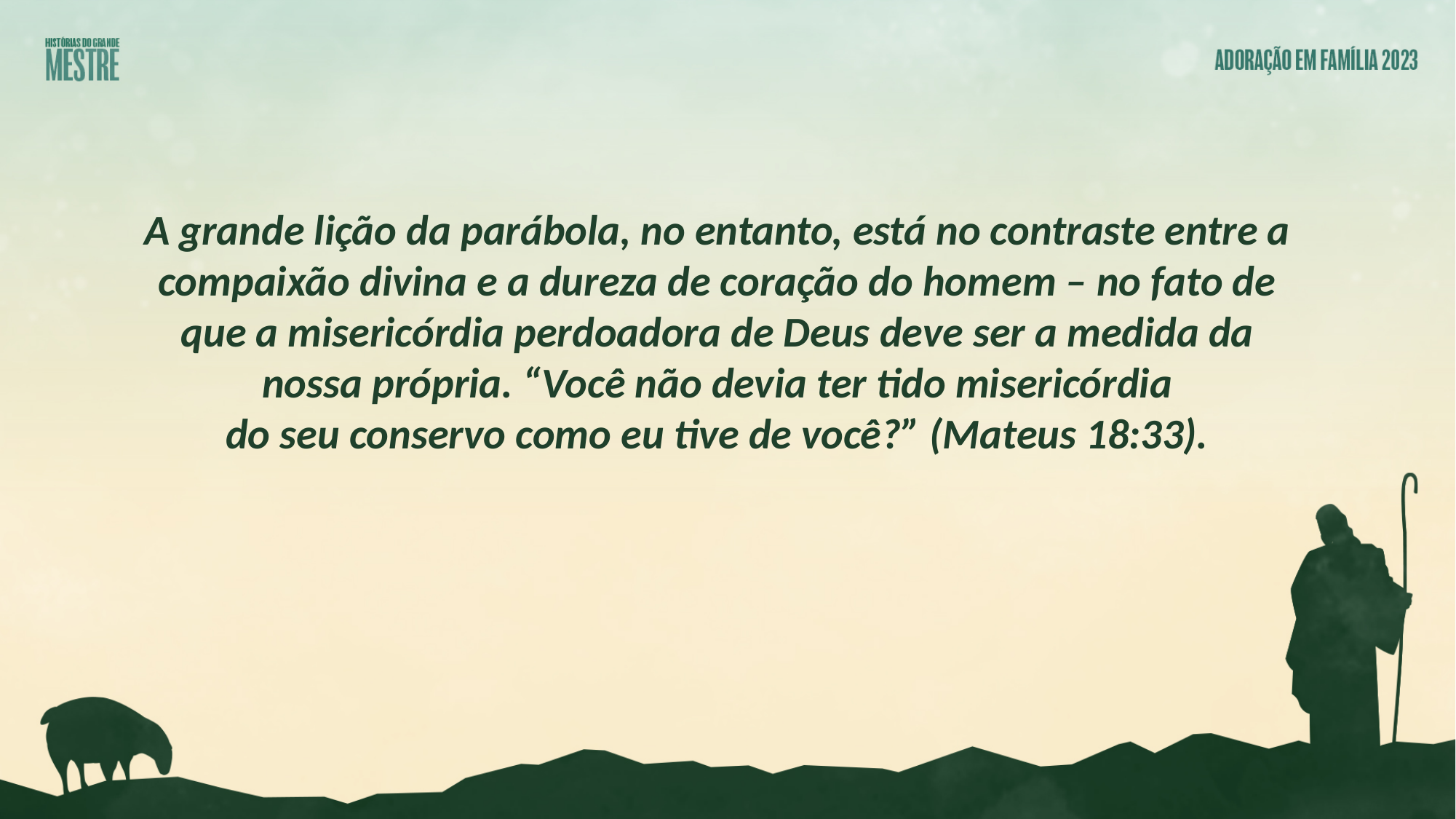

A grande lição da parábola, no entanto, está no contraste entre a compaixão divina e a dureza de coração do homem – no fato de que a misericórdia perdoadora de Deus deve ser a medida da nossa própria. “Você não devia ter tido misericórdia
do seu conservo como eu tive de você?” (Mateus 18:33).